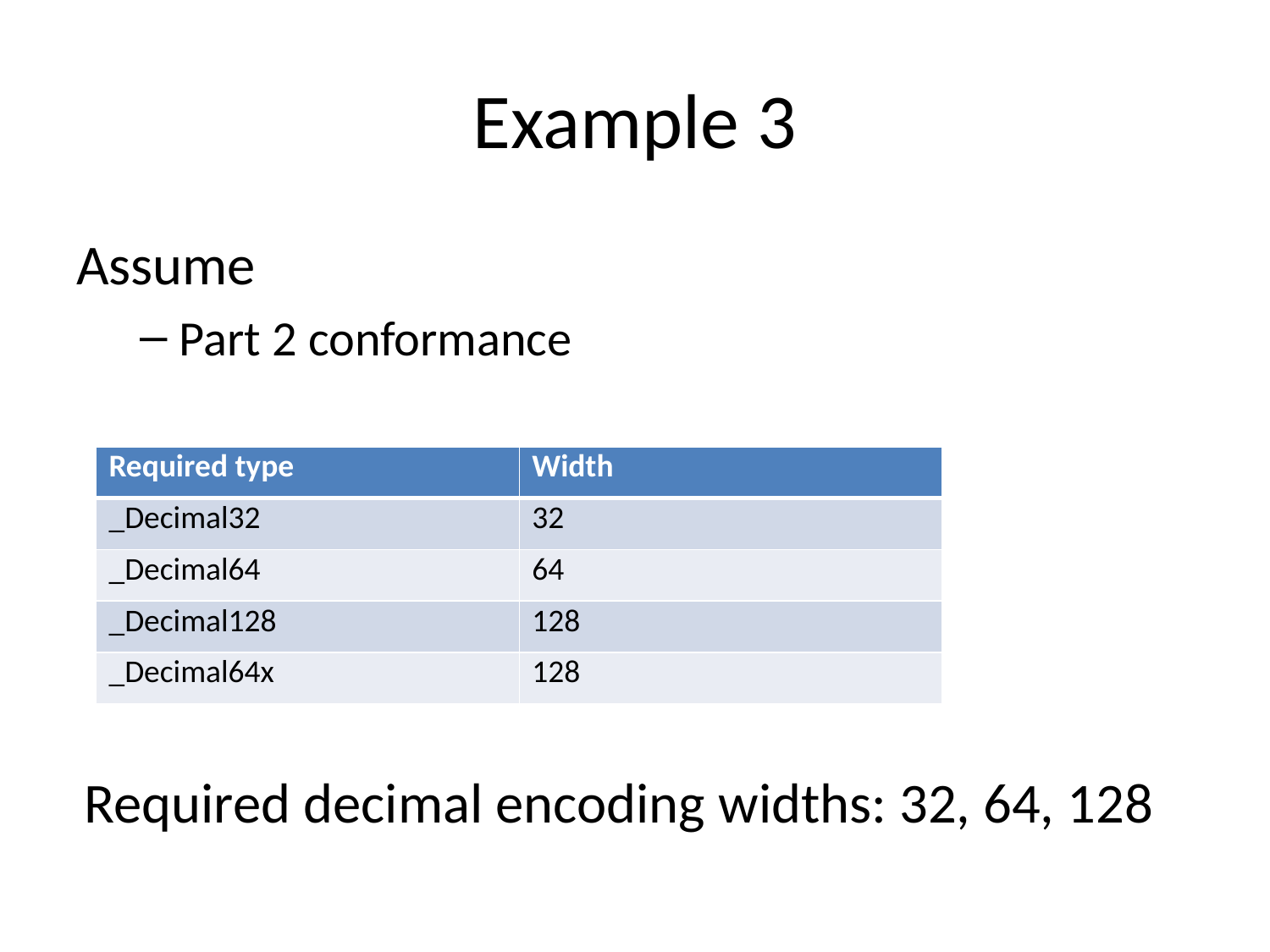

# Example 3
Assume
Part 2 conformance

Required decimal encoding widths: 32, 64, 128
| Required type | Width |
| --- | --- |
| \_Decimal32 | 32 |
| \_Decimal64 | 64 |
| \_Decimal128 | 128 |
| \_Decimal64x | 128 |